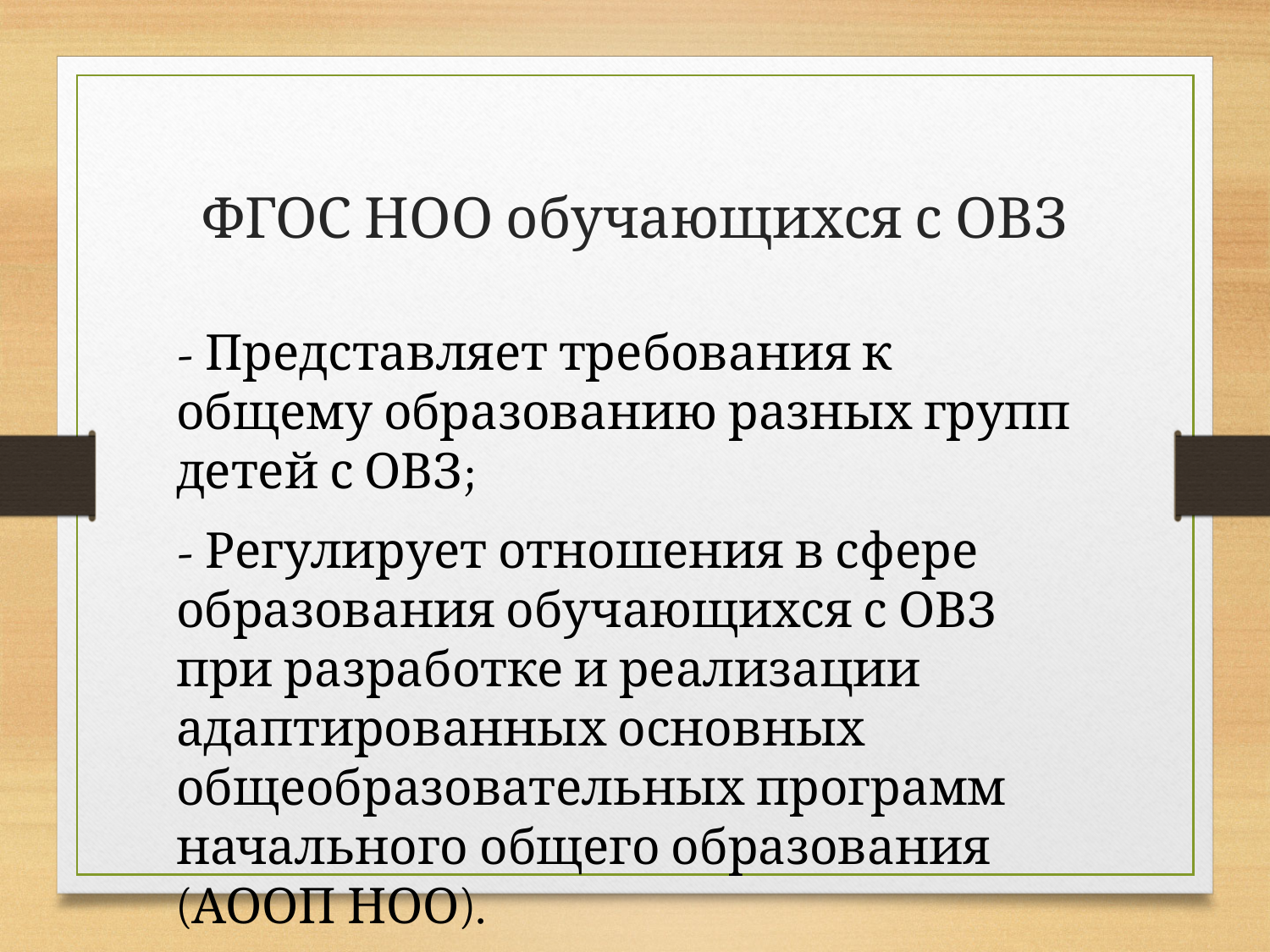

# ФГОС НОО обучающихся с ОВЗ

- Представляет требования к общему образованию разных групп детей с ОВЗ;
- Регулирует отношения в сфере образования обучающихся с ОВЗ при разработке и реализации адаптированных основных общеобразовательных программ начального общего образования (АООП НОО).